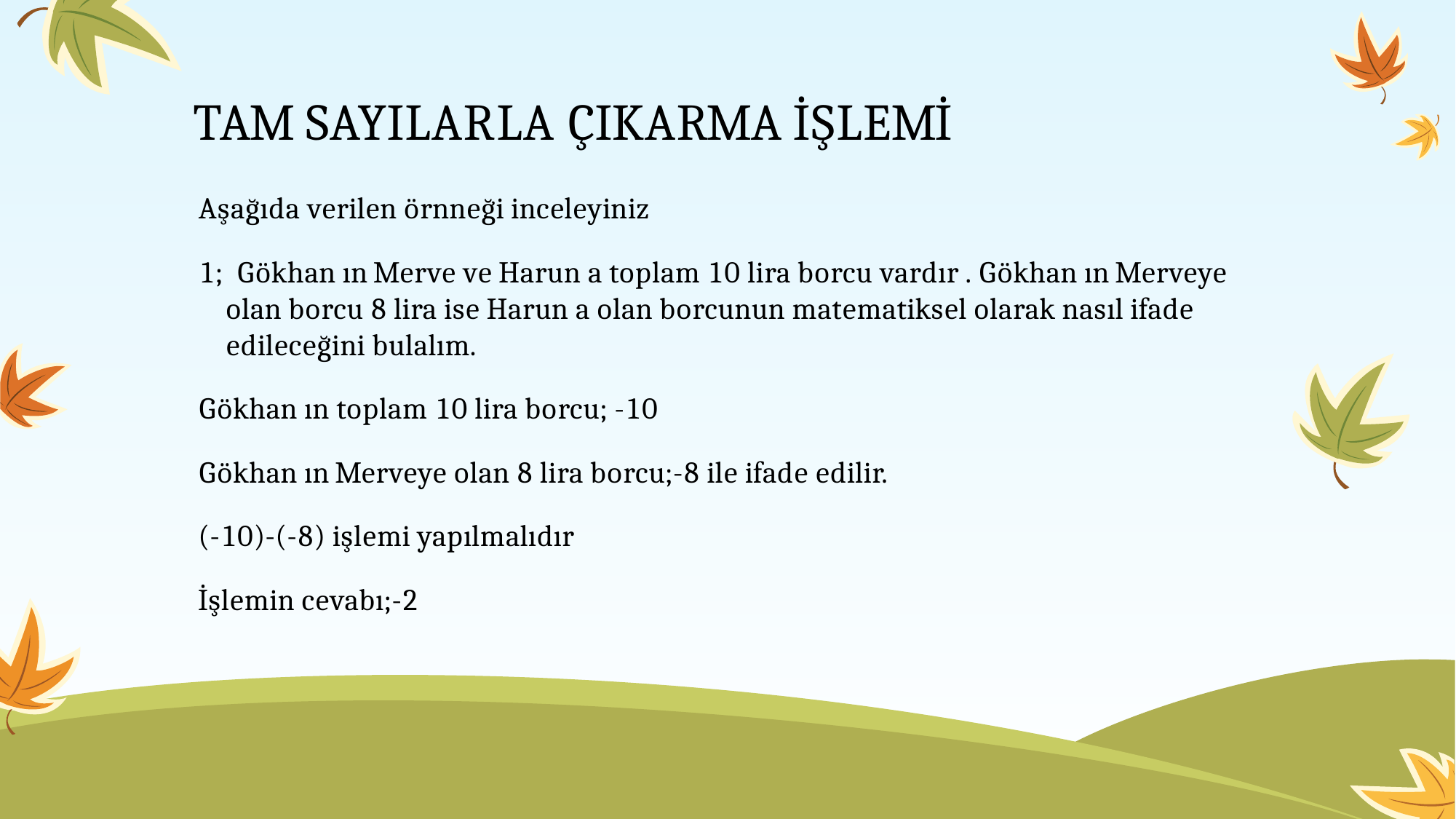

# TAM SAYILARLA ÇIKARMA İŞLEMİ
Aşağıda verilen örnneği inceleyiniz
1;  Gökhan ın Merve ve Harun a toplam 10 lira borcu vardır . Gökhan ın Merveye olan borcu 8 lira ise Harun a olan borcunun matematiksel olarak nasıl ifade edileceğini bulalım.
Gökhan ın toplam 10 lira borcu; -10
Gökhan ın Merveye olan 8 lira borcu;-8 ile ifade edilir.
(-10)-(-8) işlemi yapılmalıdır
İşlemin cevabı;-2